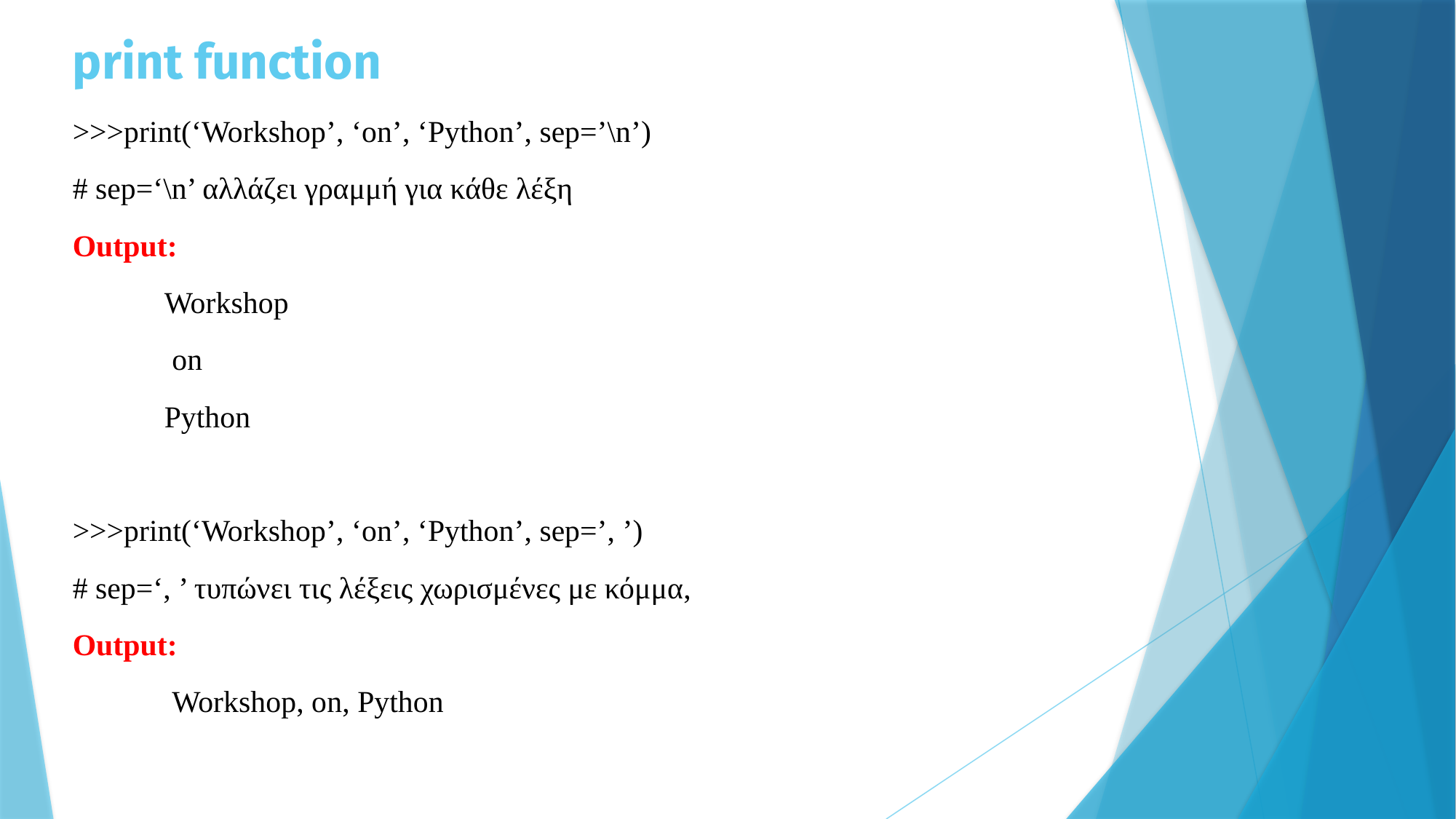

# print function
>>>print(‘Workshop’, ‘on’, ‘Python’, sep=’\n’)
# sep=‘\n’ αλλάζει γραμμή για κάθε λέξη
Output:
            Workshop
             on
            Python

>>>print(‘Workshop’, ‘on’, ‘Python’, sep=’, ’)
# sep=‘, ’ τυπώνει τις λέξεις χωρισμένες με κόμμα,
Output:
             Workshop, on, Python